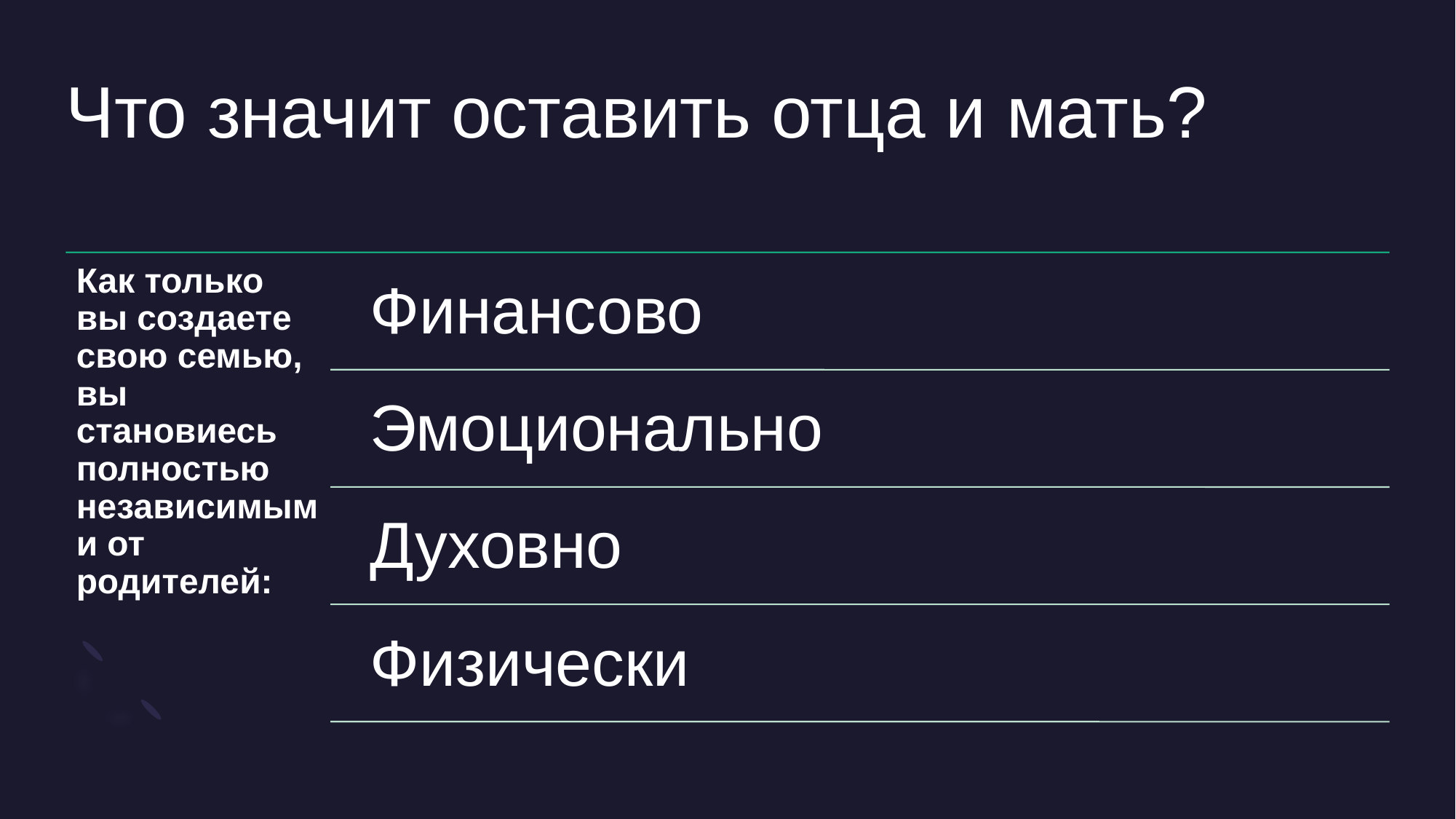

# Что значит оставить отца и мать?
Как только вы создаете свою семью, вы становиесь полностью независимыми от родителей:
Финансово
Эмоционально
Духовно
Физически